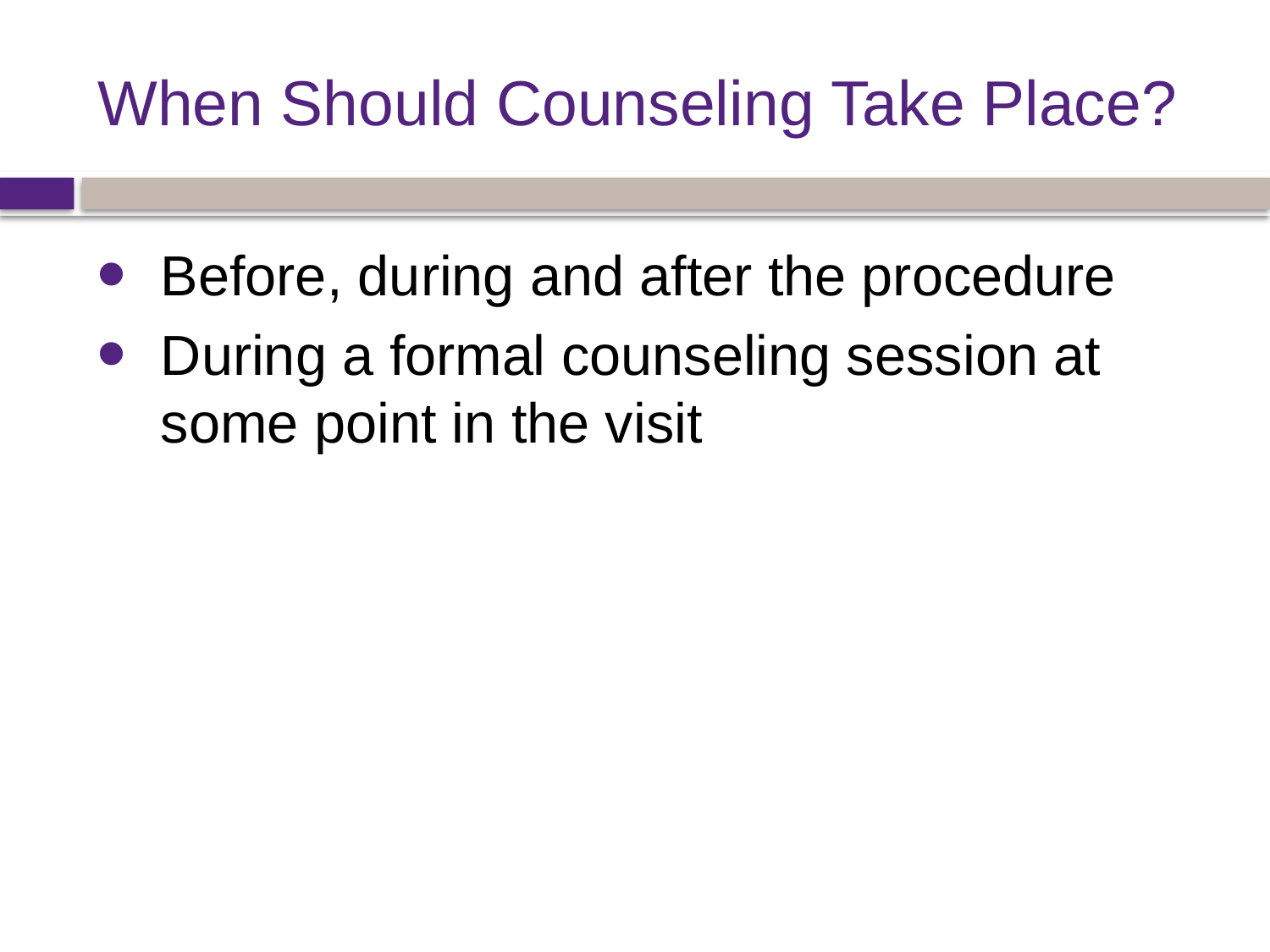

# When Should Counseling Take Place?
Before, during and after the procedure
During a formal counseling session at some point in the visit